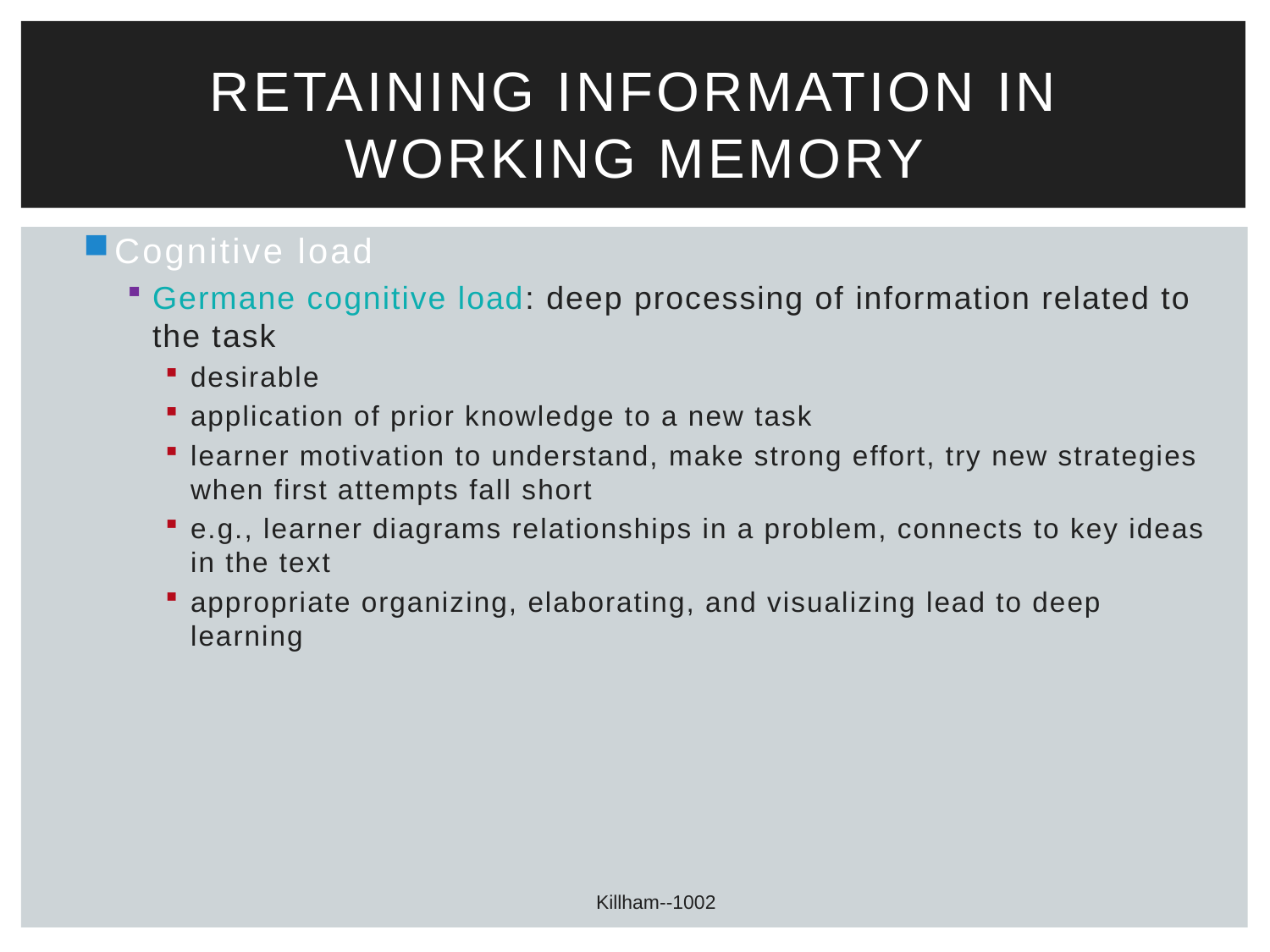

# Retaining Information in Working Memory
Cognitive load
Germane cognitive load: deep processing of information related to the task
desirable
application of prior knowledge to a new task
learner motivation to understand, make strong effort, try new strategies when first attempts fall short
e.g., learner diagrams relationships in a problem, connects to key ideas in the text
appropriate organizing, elaborating, and visualizing lead to deep learning

Killham--1002